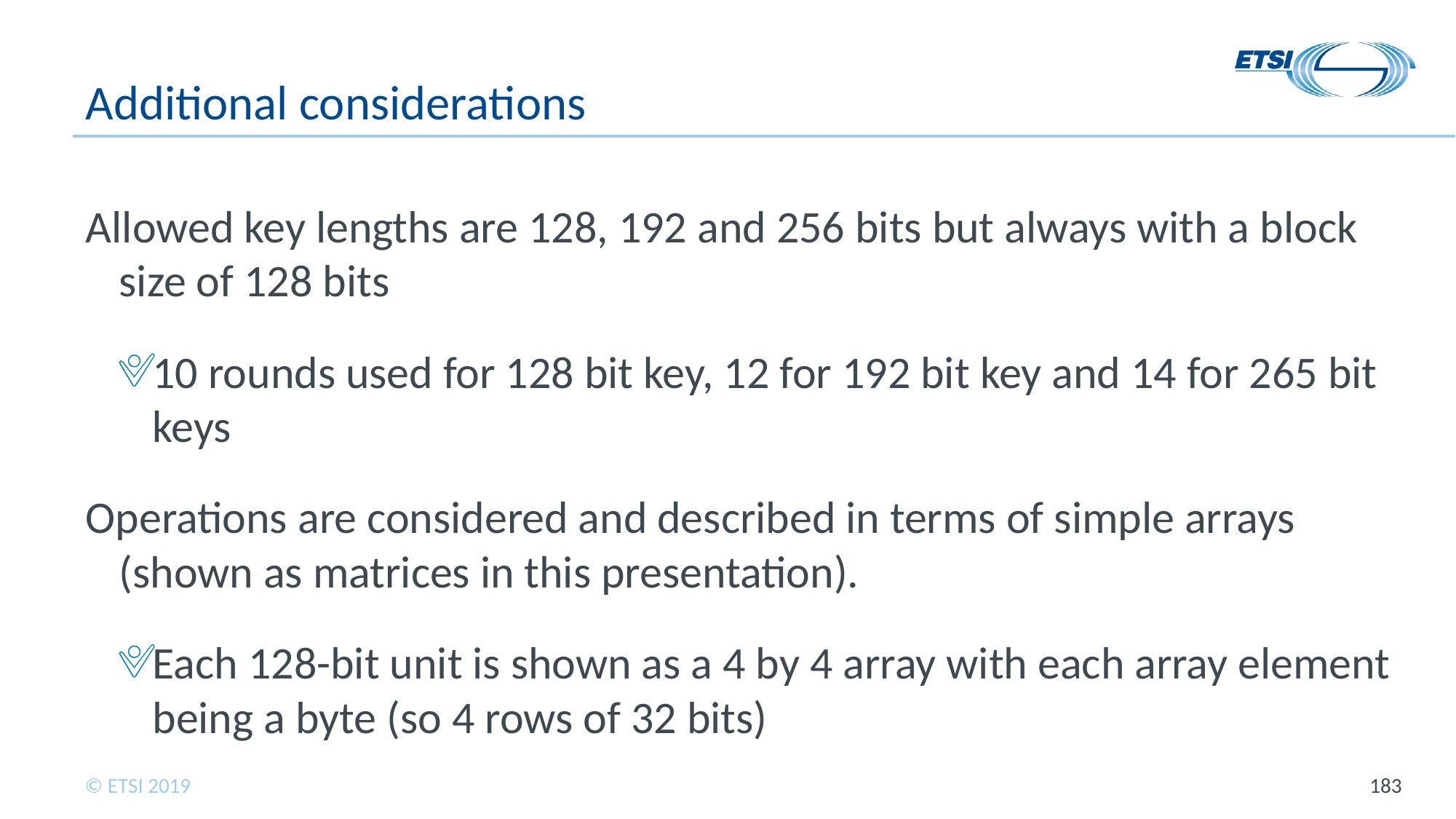

# Additional considerations
Allowed key lengths are 128, 192 and 256 bits but always with a block size of 128 bits
10 rounds used for 128 bit key, 12 for 192 bit key and 14 for 265 bit keys
Operations are considered and described in terms of simple arrays (shown as matrices in this presentation).
Each 128-bit unit is shown as a 4 by 4 array with each array element being a byte (so 4 rows of 32 bits)